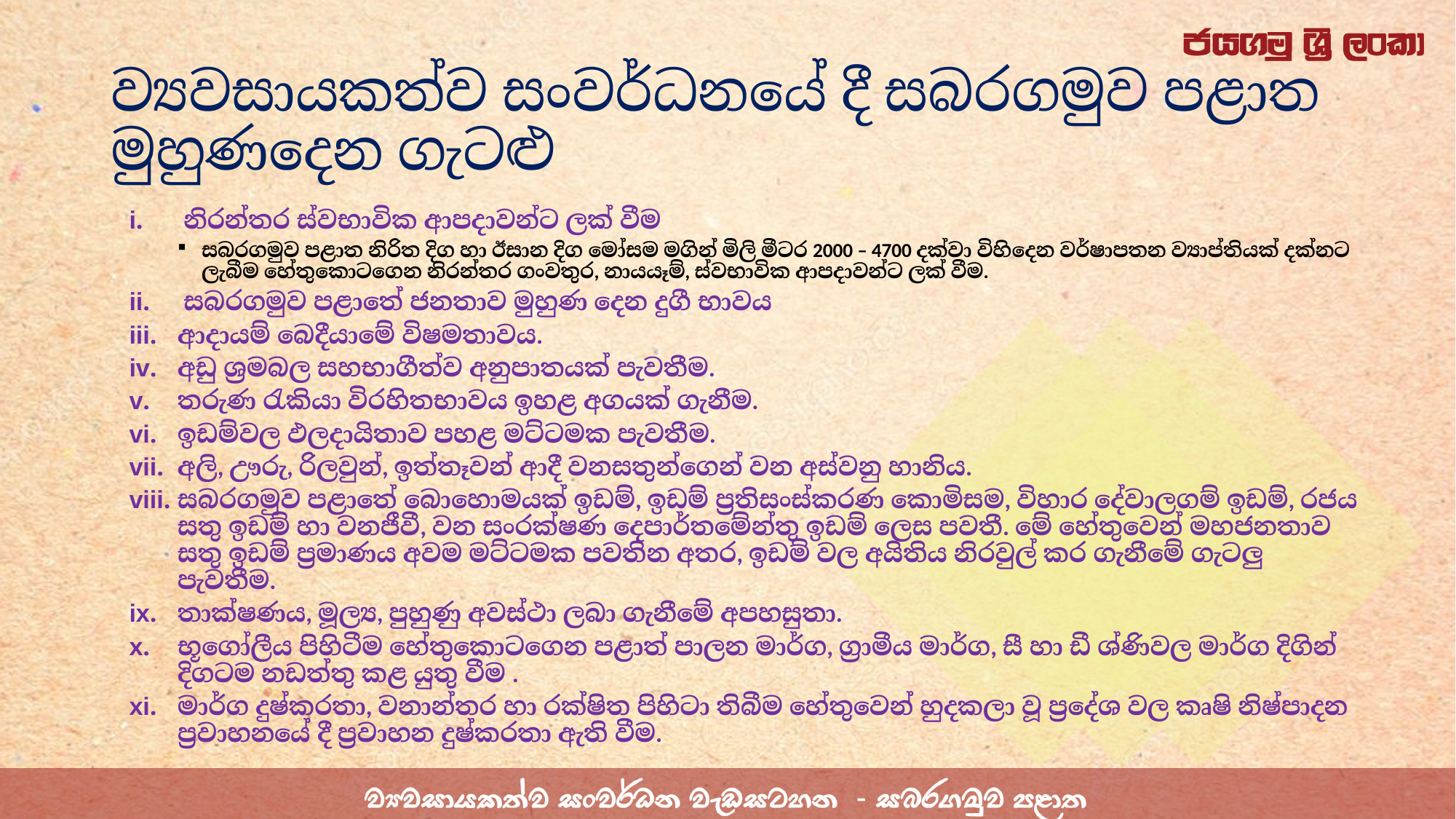

# ව්‍යවසායකත්ව සංවර්ධනයේ දී සබරගමුව පළාත මුහුණදෙන ගැටළු
නිරන්තර ස්වභාවික ආපදාවන්ට ලක් වීම
සබරගමුව පළාත නිරිත දිග හා ඊසාන දිග මෝසම මගින් මිලි මීටර 2000 – 4700 දක්වා විහිදෙන වර්ෂාපතන ව්‍යාප්තියක් දක්නට ලැබීම හේතුකොටගෙන නිරන්තර ගංවතුර, නායයෑම්, ස්වභාවික ආපදාවන්ට ලක් වීම.
සබරගමුව පළාතේ ජනතාව මුහුණ දෙන දුගී භාවය
ආදායම් බෙදීයාමේ විෂමතාවය.
අඩු ශ්‍රමබල සහභාගීත්ව අනුපාතයක් පැවතීම.
තරුණ රැකියා විරහිතභාවය ඉහළ අගයක් ගැනීම.
ඉඩම්වල ඵලදායිතාව පහළ මට්ටමක පැවතීම.
අලි, ඌරු, රිලවුන්, ඉත්තෑවන් ආදී වනසතුන්ගෙන් වන අස්වනු හානිය.
සබරගමුව පළාතේ බොහොමයක් ඉඩම්, ඉඩම් ප්‍රතිසංස්කරණ කොමිසම, විහාර දේවාලගම් ඉඩම්, රජය සතු ඉඩම් හා වනජීවී, වන සංරක්ෂණ දෙපාර්තමේන්තු ඉඩම් ලෙස පවතී. මේ හේතුවෙන් මහජනතාව සතු ඉඩම් ප්‍රමාණය අවම මට්ටමක පවතින අතර, ඉඩම් වල අයිතිය නිරවුල් කර ගැනීමේ ගැටලු පැවතීම.
තාක්ෂණය, මූල්‍ය, පුහුණු අවස්ථා ලබා ගැනීමේ අපහසුතා.
භූගෝලීය පිහිටීම හේතුකොටගෙන පළාත් පාලන මාර්ග, ග්‍රාමීය මාර්ග, සී හා ඩී ශ්‍රේණිවල මාර්ග දිගින් දිගටම නඩත්තු කළ යුතු වීම .
මාර්ග දුෂ්කරතා, වනාන්තර හා රක්ෂිත පිහිටා තිබීම හේතුවෙන් හුදකලා වූ ප්‍රදේශ වල කෘෂි නිෂ්පාදන ප්‍රවාහනයේ දී ප්‍රවාහන දුෂ්කරතා ඇති වීම.﻿